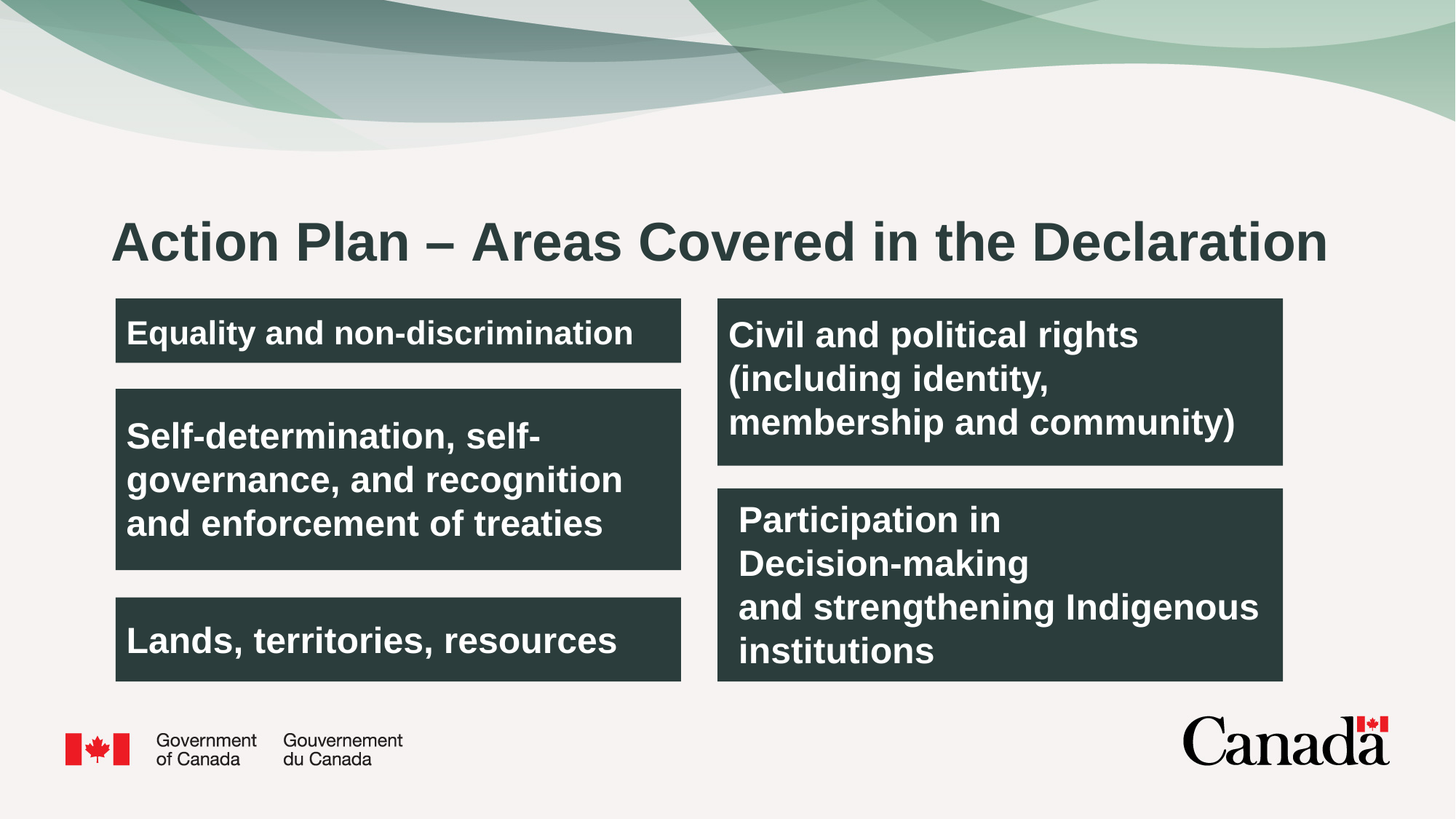

# Action Plan – Areas Covered in the Declaration

Equality and non-discrimination
Civil and political rights (including identity, membership and community)

Self-determination, self-governance, and recognition and enforcement of treaties
Participation in
Decision-making
and strengthening Indigenous institutions
Lands, territories, resources